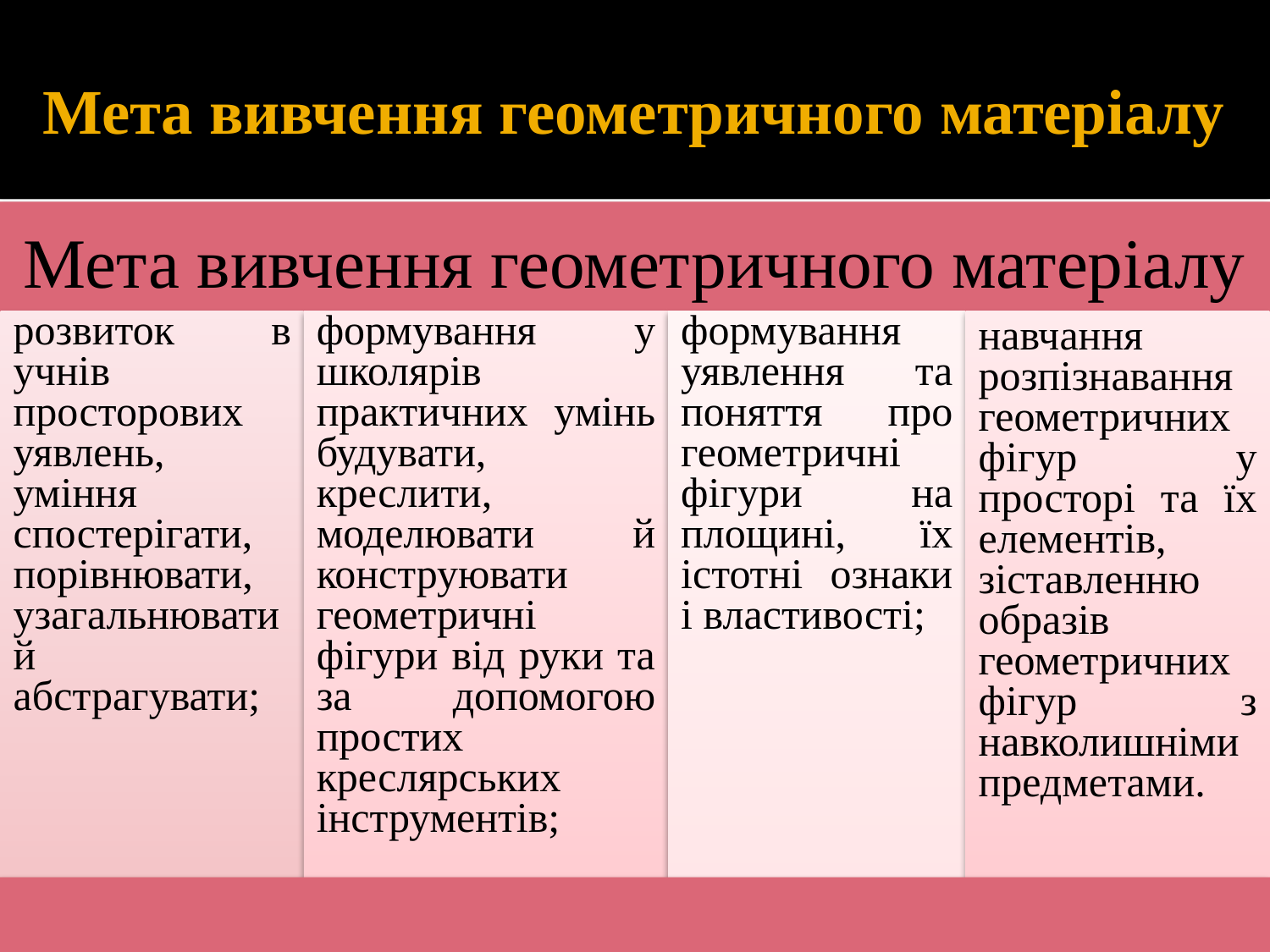

# Мета вивчення геометричного матеріалу
Мета вивчення геометричного матеріалу
розвиток в учнів просторових уявлень, уміння спостерігати, порівнювати, узагальнювати й абстрагувати;

формування у школярів практичних умінь будувати, креслити, моделювати й конструювати геометричні фігури від руки та за допомогою простих креслярських інструментів;

формування уявлення та поняття про геометричні фігури на площині, їх істотні ознаки і властивості;

навчання розпізнавання геометричних фігур у просторі та їх елементів, зіставленню образів геометричних фігур з навколишніми предметами.